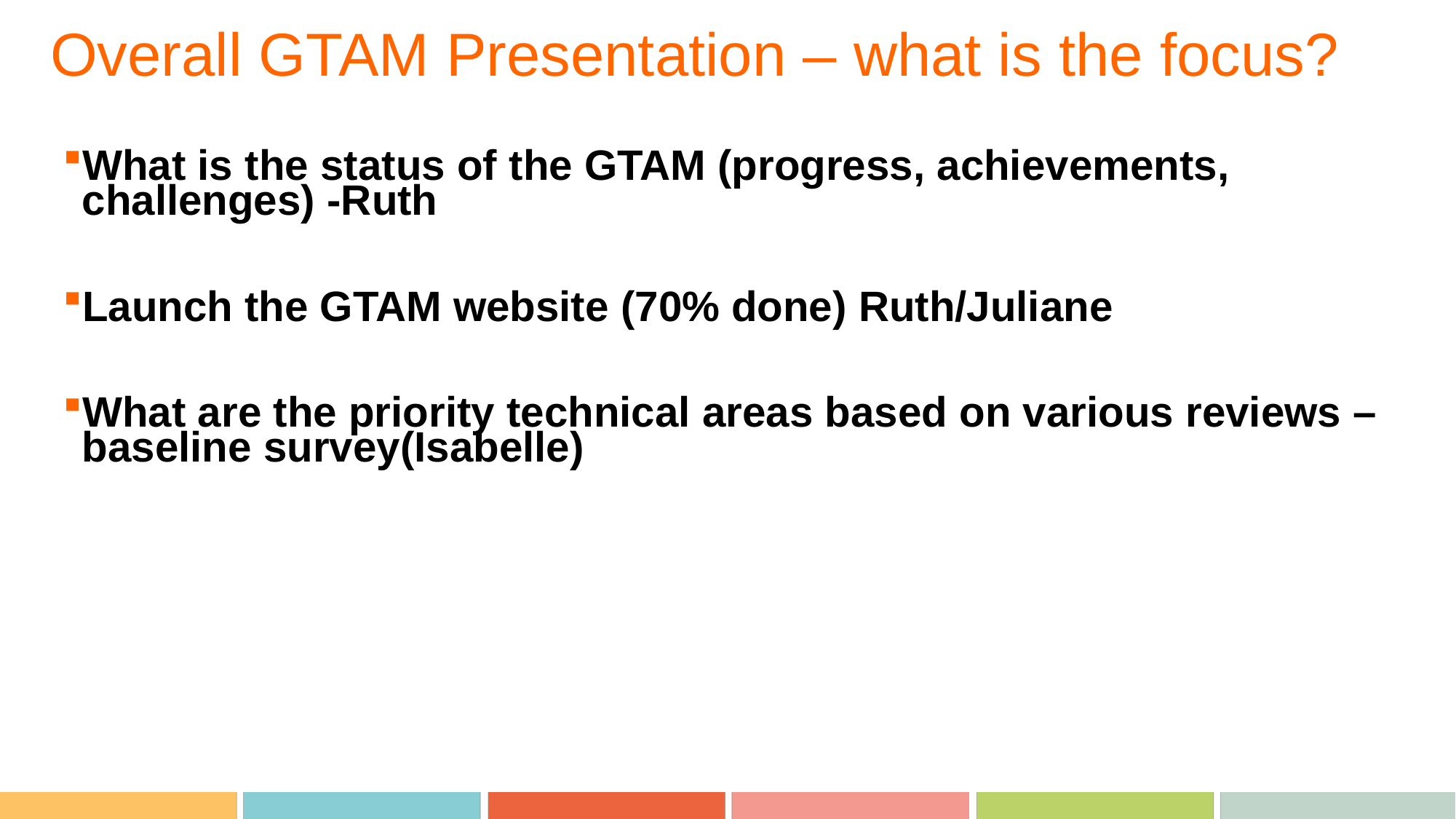

# Overall GTAM Presentation – what is the focus?
What is the status of the GTAM (progress, achievements, challenges) -Ruth

Launch the GTAM website (70% done) Ruth/Juliane

What are the priority technical areas based on various reviews – baseline survey(Isabelle)